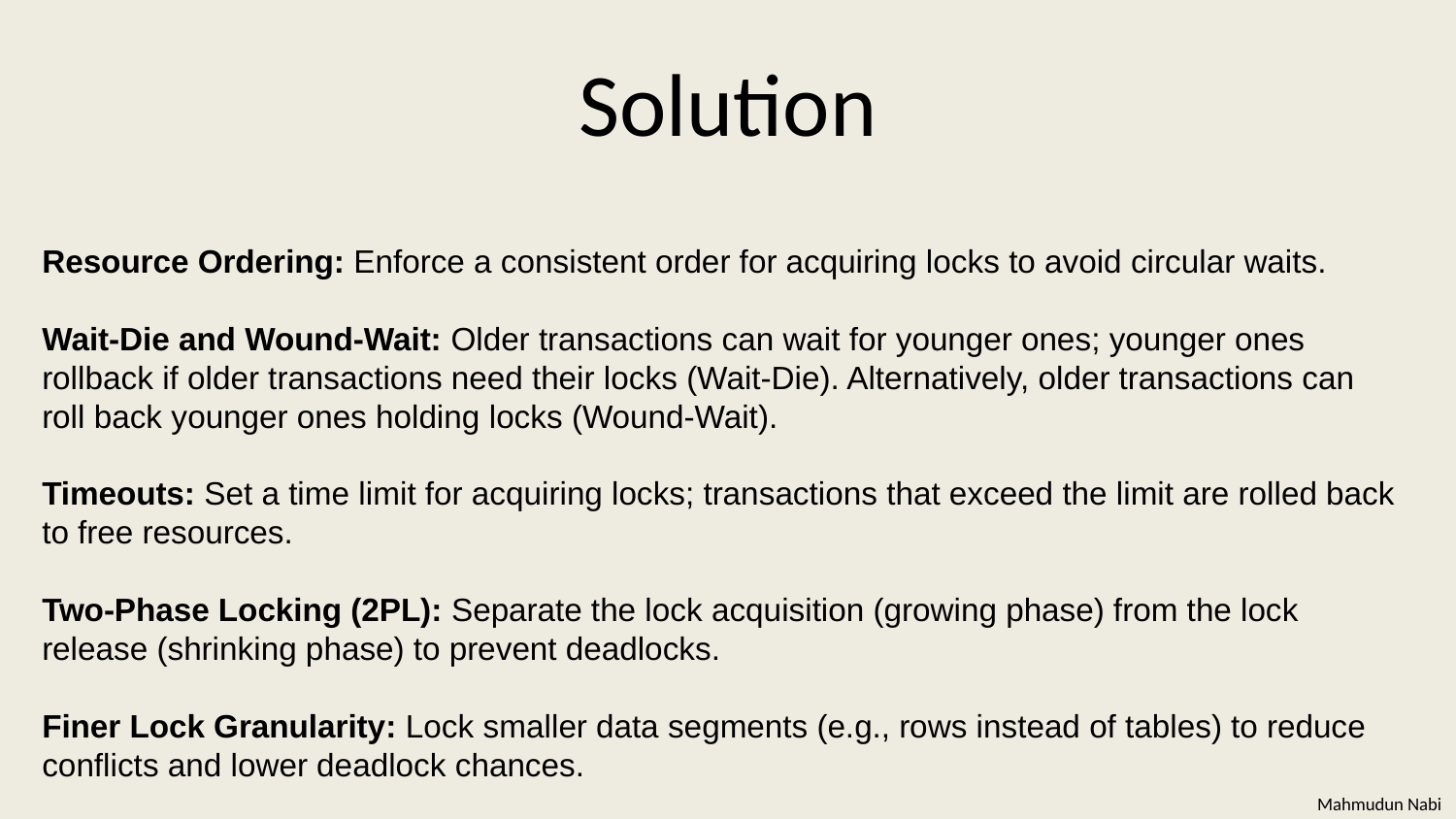

# Solution
Resource Ordering: Enforce a consistent order for acquiring locks to avoid circular waits.
Wait-Die and Wound-Wait: Older transactions can wait for younger ones; younger ones rollback if older transactions need their locks (Wait-Die). Alternatively, older transactions can roll back younger ones holding locks (Wound-Wait).
Timeouts: Set a time limit for acquiring locks; transactions that exceed the limit are rolled back to free resources.
Two-Phase Locking (2PL): Separate the lock acquisition (growing phase) from the lock release (shrinking phase) to prevent deadlocks.
Finer Lock Granularity: Lock smaller data segments (e.g., rows instead of tables) to reduce conflicts and lower deadlock chances.